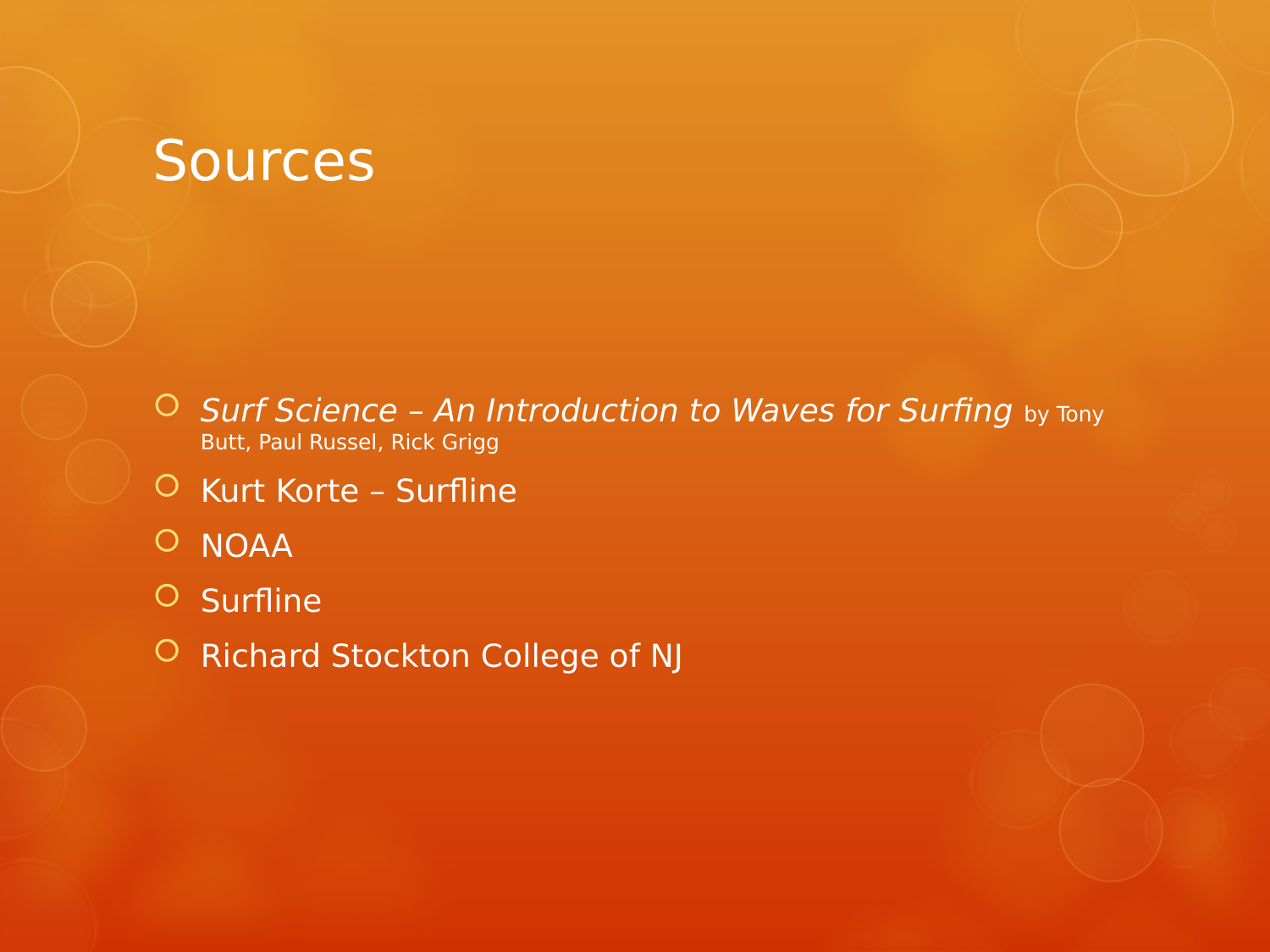

# Sources
Surf Science – An Introduction to Waves for Surfing by Tony Butt, Paul Russel, Rick Grigg
Kurt Korte – Surfline
NOAA
Surfline
Richard Stockton College of NJ